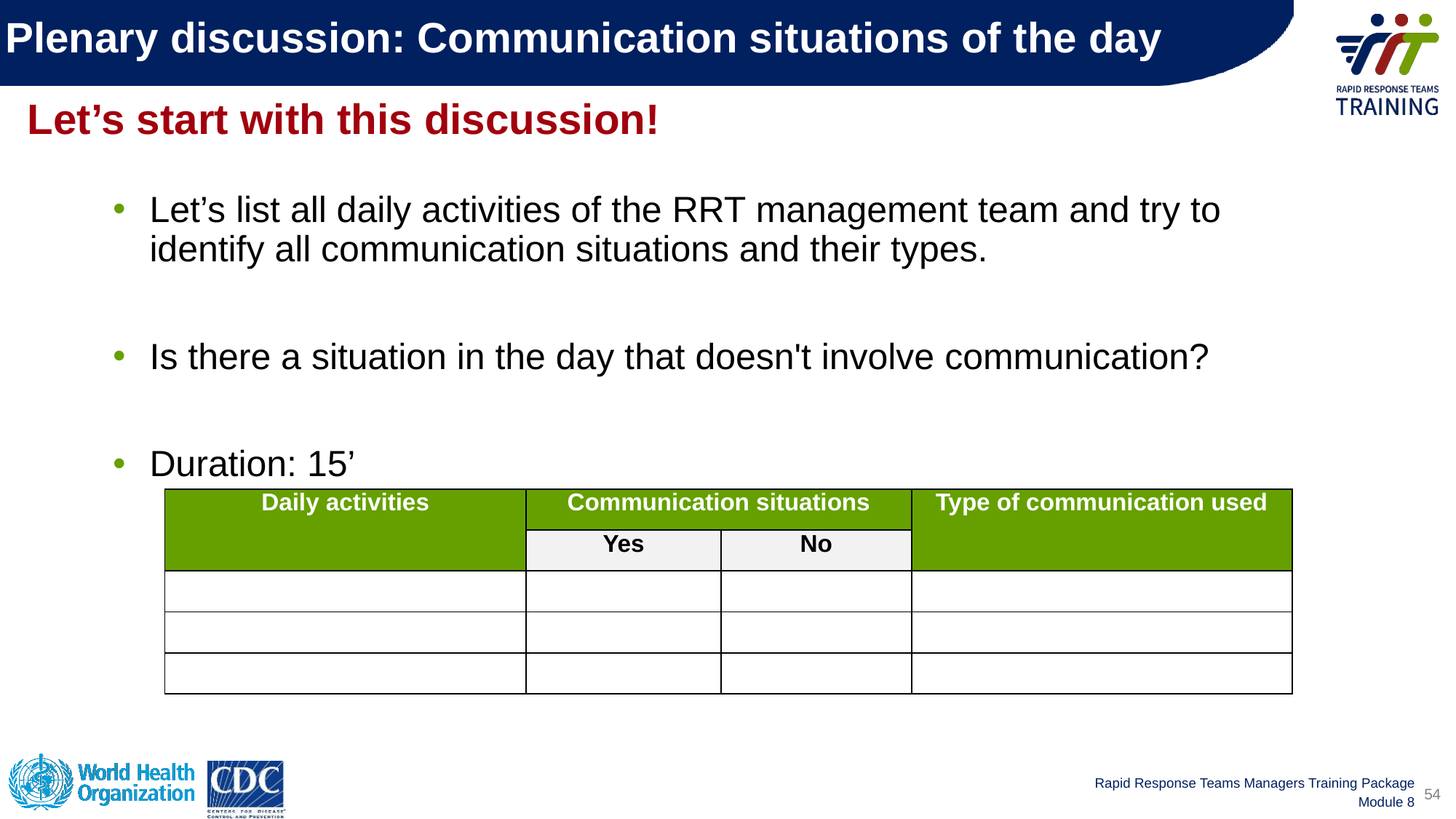

Plenary discussion: Communication situations of the day
Let’s start with this discussion!
Let’s list all daily activities of the RRT management team and try to identify all communication situations and their types.

Is there a situation in the day that doesn't involve communication?

Duration: 15’

| Daily activities | Communication situations |  | Type of communication used |
| --- | --- | --- | --- |
|  | Yes | No |  |
|  |  |  |  |
|  |  |  |  |
|  |  |  |  |
54